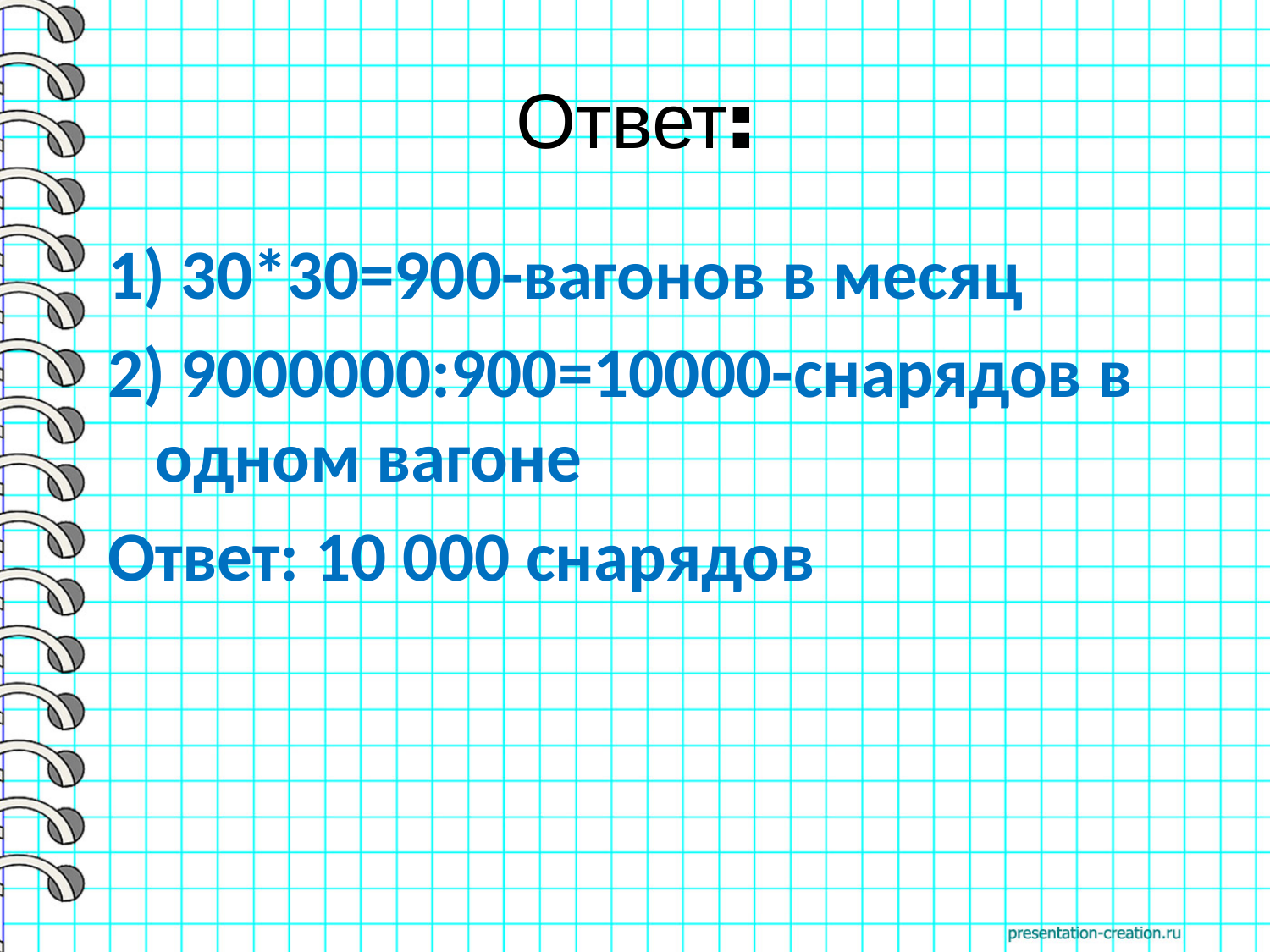

# Ответ:
1) 30*30=900-вагонов в месяц
2) 9000000:900=10000-снарядов в одном вагоне
Ответ: 10 000 снарядов